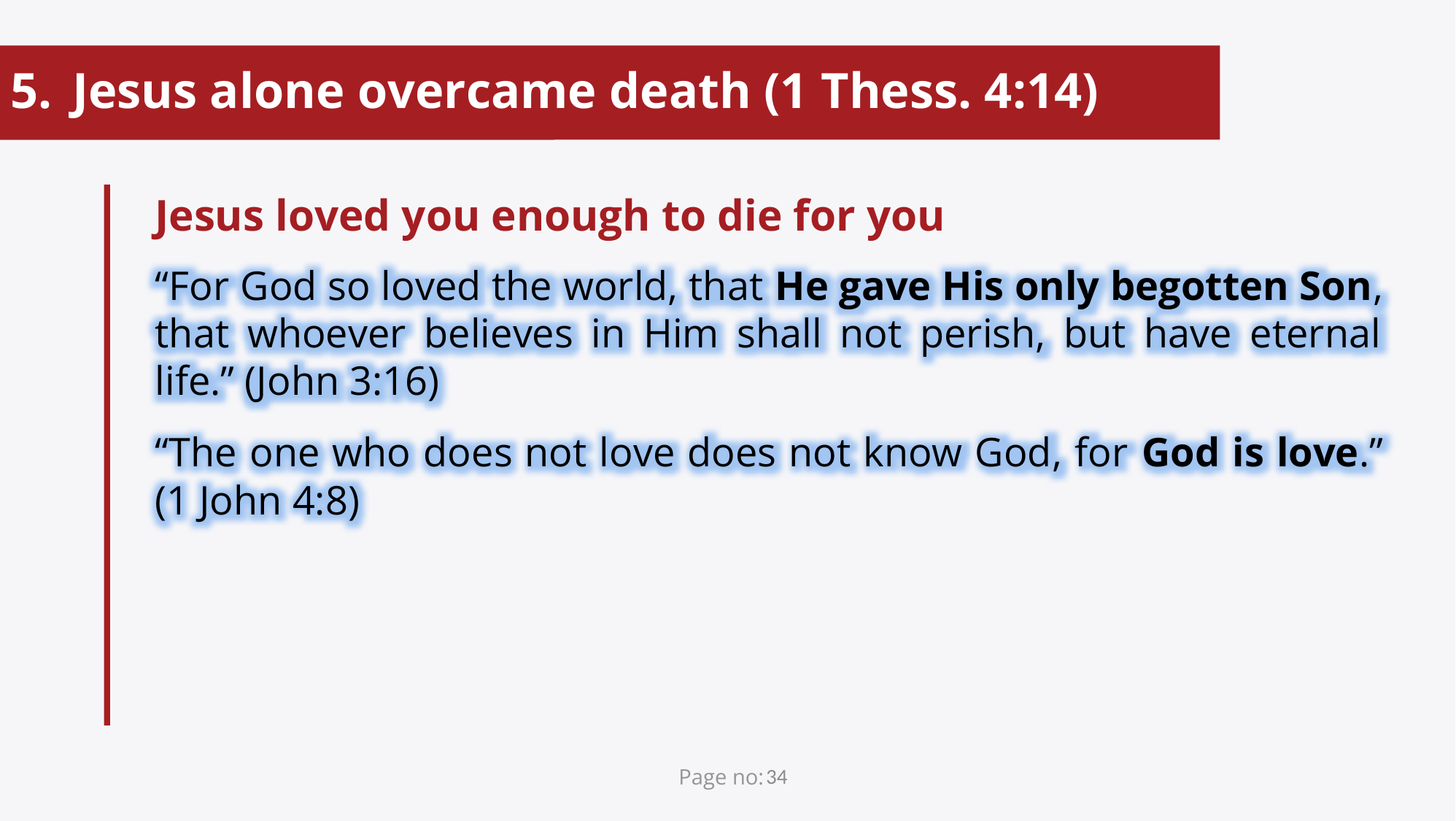

Jesus alone overcame death (1 Thess. 4:14)

Jesus loved you enough to die for you
“For God so loved the world, that He gave His only begotten Son, that whoever believes in Him shall not perish, but have eternal life.” (John 3:16)
“The one who does not love does not know God, for God is love.” (1 John 4:8)